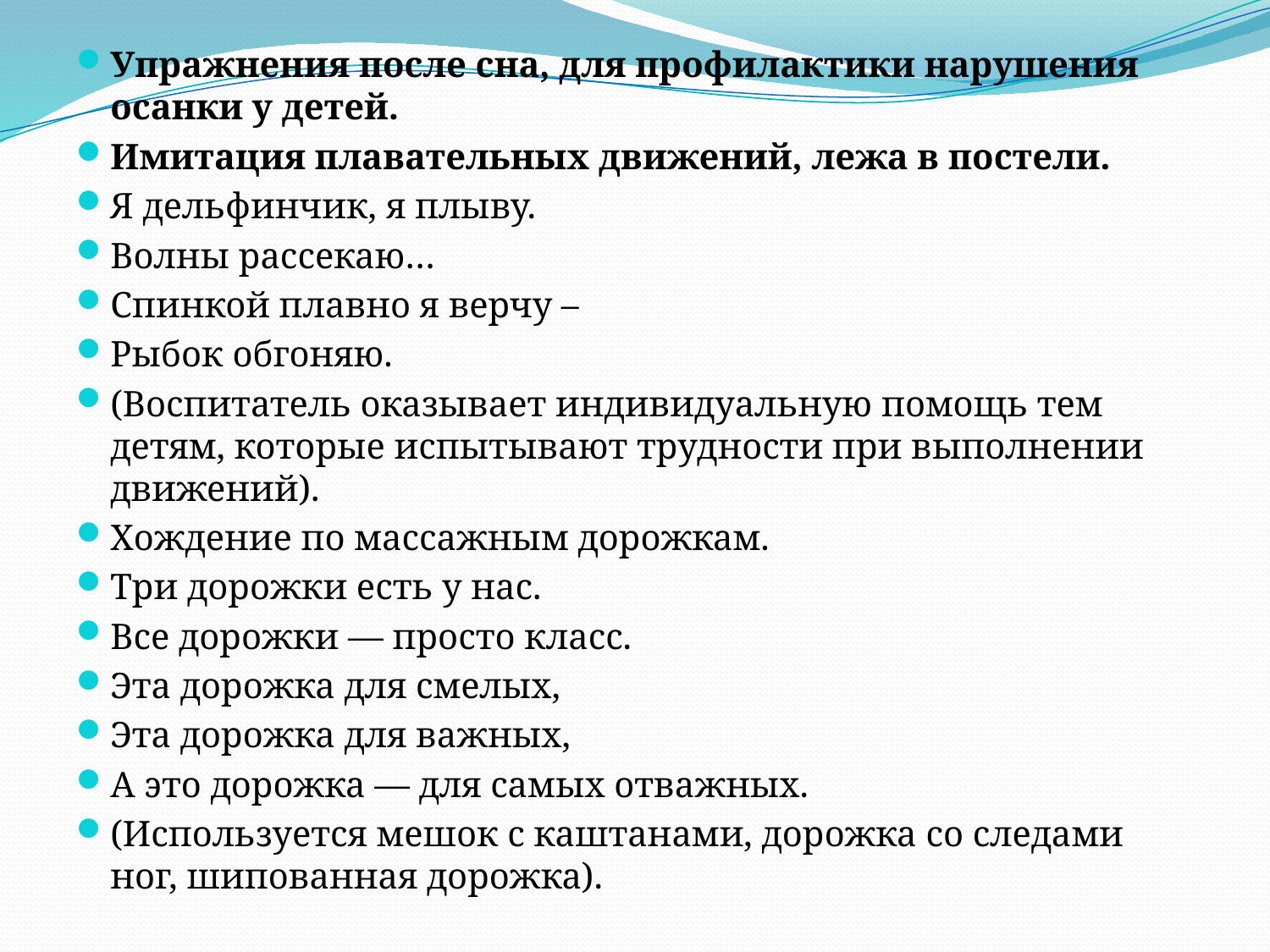

Упражнения после сна, для профилактики нарушения осанки у детей.
Имитация плавательных движений, лежа в постели.
Я дельфинчик, я плыву.
Волны рассекаю…
Спинкой плавно я верчу –
Рыбок обгоняю.
(Воспитатель оказывает индивидуальную помощь тем детям, которые испытывают трудности при выполнении движений).
Хождение по массажным дорожкам.
Три дорожки есть у нас.
Все дорожки — просто класс.
Эта дорожка для смелых,
Эта дорожка для важных,
А это дорожка — для самых отважных.
(Используется мешок с каштанами, дорожка со следами ног, шипованная дорожка).